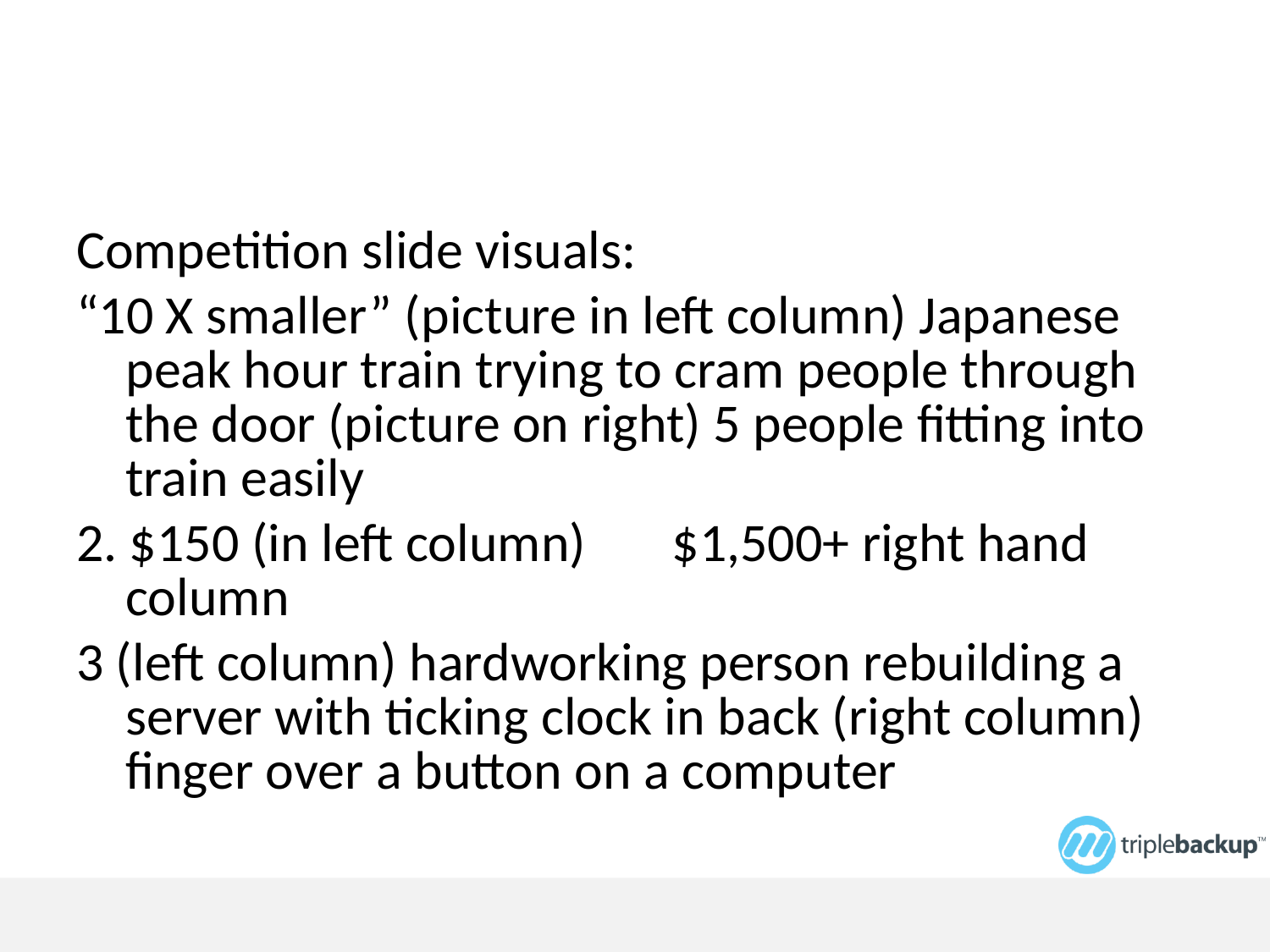

#
Competition slide visuals:
“10 X smaller” (picture in left column) Japanese peak hour train trying to cram people through the door (picture on right) 5 people fitting into train easily
2. $150 (in left column)       $1,500+ right hand column
3 (left column) hardworking person rebuilding a server with ticking clock in back (right column)  finger over a button on a computer